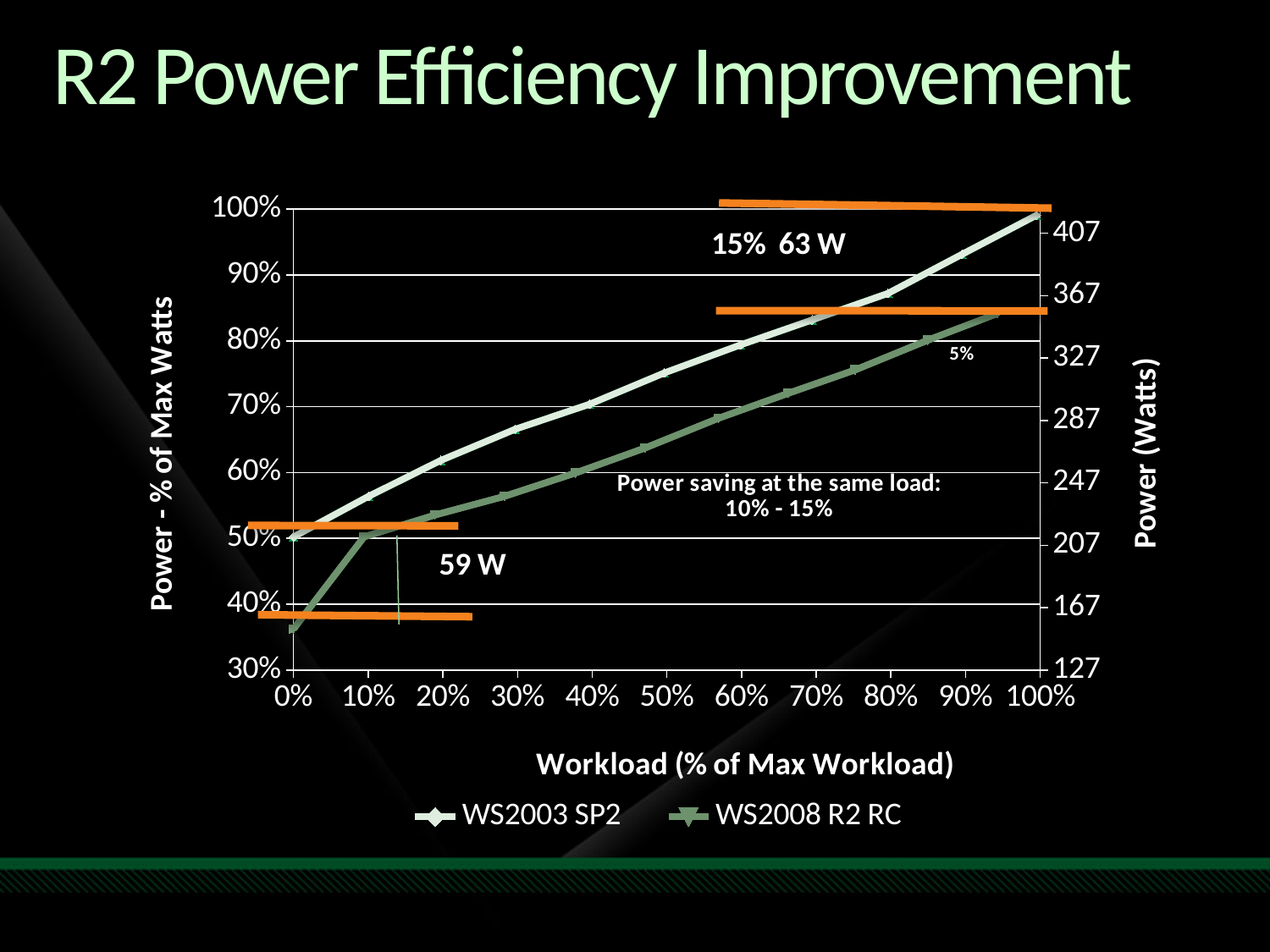

# R2 Power Efficiency Improvement

### Chart

| Category |  |  |  |  |
|---|---|---|---|---|